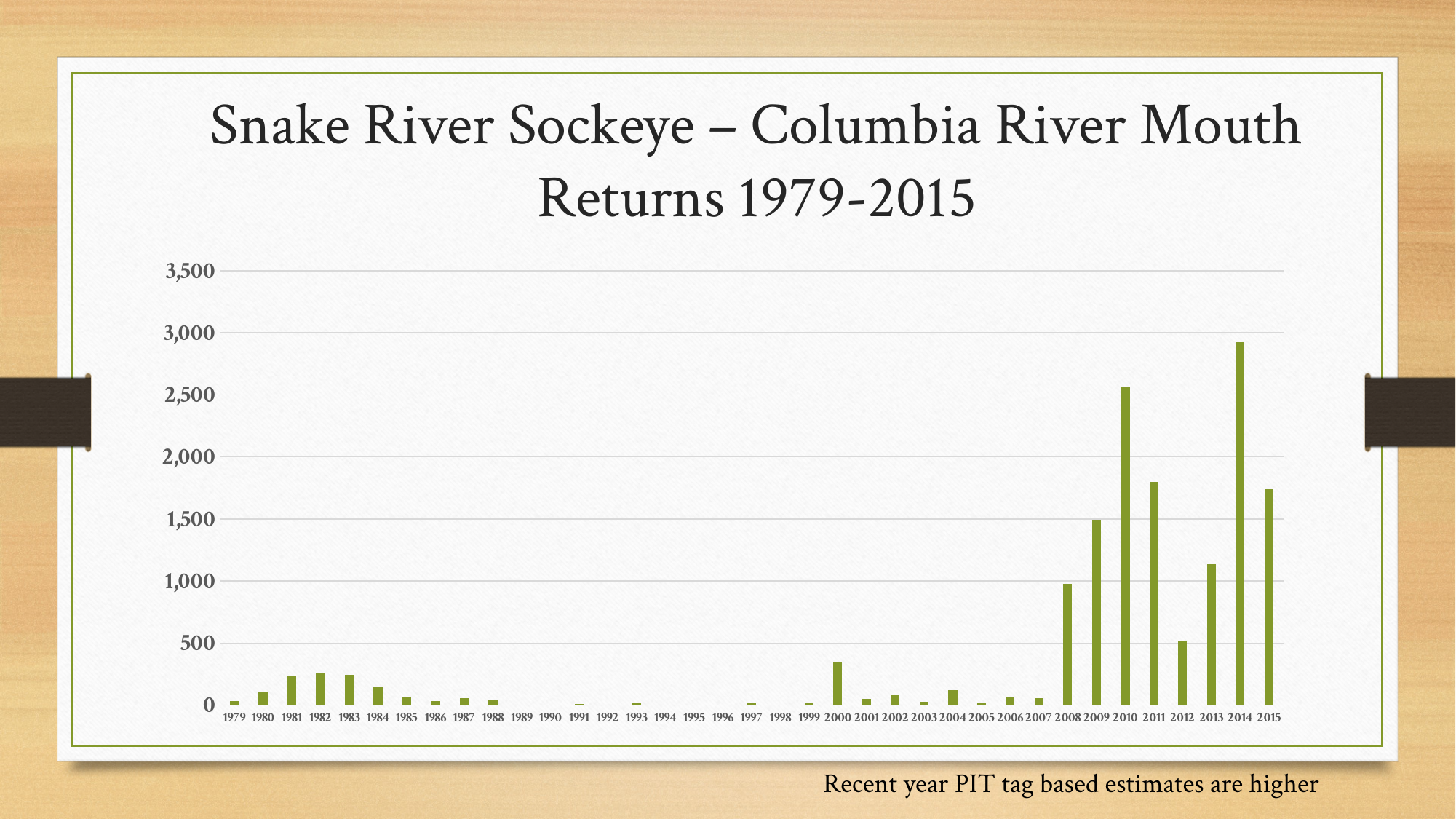

Snake River Sockeye – Columbia River Mouth Returns 1979-2015

### Chart

| Category |  |
|---|---|
| 1979 | 31.225772034852707 |
| 1980 | 107.16084393304646 |
| 1981 | 236.3881342157204 |
| 1982 | 256.94083055031217 |
| 1983 | 240.90760773186733 |
| 1984 | 147.98138700746958 |
| 1985 | 59.2470715231453 |
| 1986 | 34.0 |
| 1987 | 55.09723654496325 |
| 1988 | 44.84950545369248 |
| 1989 | 4.191590332192915 |
| 1990 | 1.073858240524907 |
| 1991 | 9.660594492940747 |
| 1992 | 2.1024252093149802 |
| 1993 | 17.9941830269035 |
| 1994 | 3.1138198256377136 |
| 1995 | 5.2329143340023245 |
| 1996 | 3.14601904891028 |
| 1997 | 17.76365097184618 |
| 1998 | 3.6818232454511697 |
| 1999 | 18.67236935124259 |
| 2000 | 351.52019936807443 |
| 2001 | 48.60856693379228 |
| 2002 | 76.81890398966105 |
| 2003 | 28.18772543296897 |
| 2004 | 117.39938678718002 |
| 2005 | 19.70047701996516 |
| 2006 | 60.03231254439551 |
| 2007 | 57.96724890829694 |
| 2008 | 978.2579975156278 |
| 2009 | 1490.3879835800474 |
| 2010 | 2565.243079397381 |
| 2011 | 1799.768046762084 |
| 2012 | 511.9626844083212 |
| 2013 | 1137.3312829440786 |
| 2014 | 2924.8497916892684 |
| 2015 | 1740.2134006475333 |
Recent year PIT tag based estimates are higher